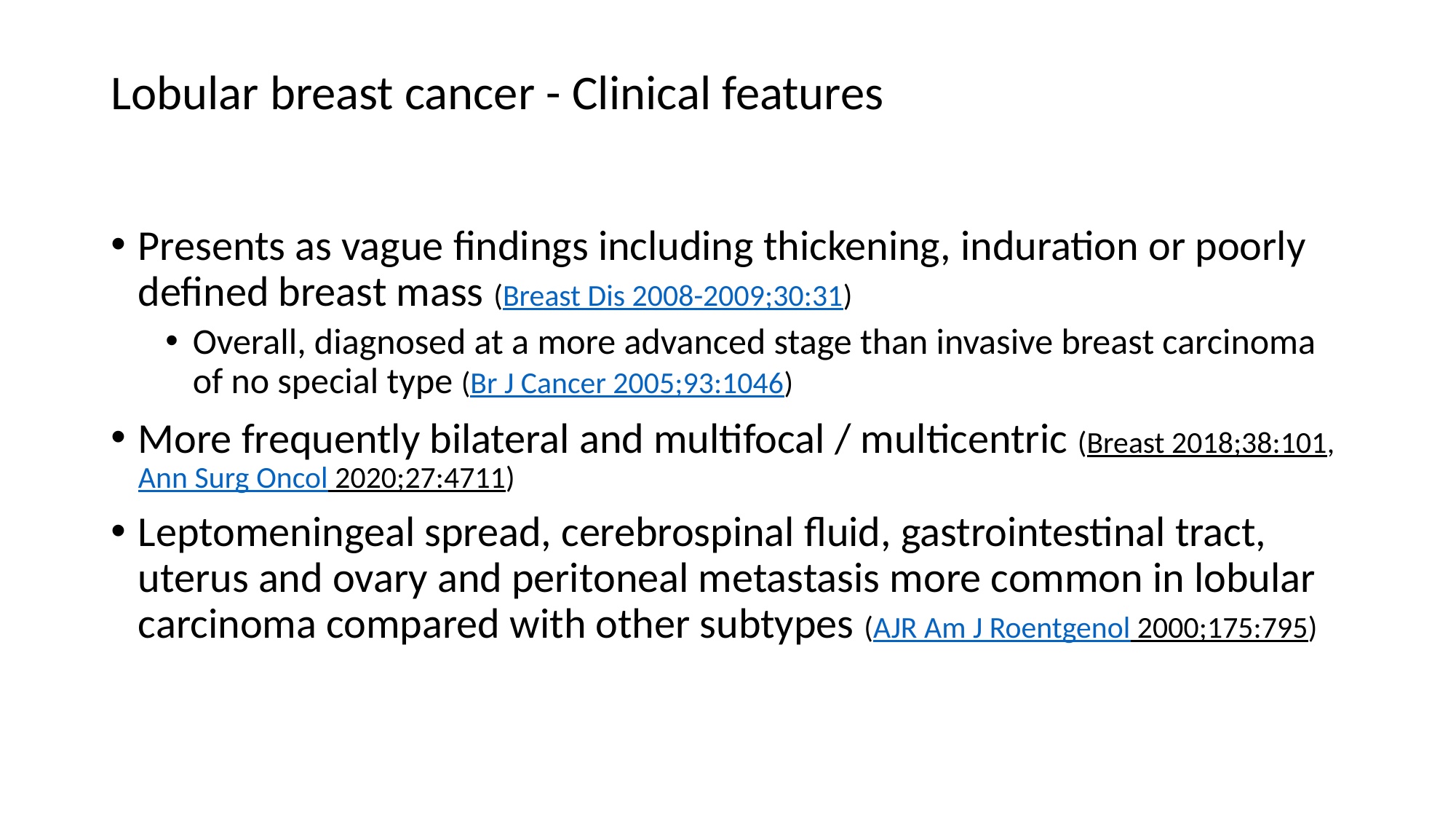

# Lobular breast cancer - Clinical features
Presents as vague findings including thickening, induration or poorly defined breast mass (Breast Dis 2008-2009;30:31)
Overall, diagnosed at a more advanced stage than invasive breast carcinoma of no special type (Br J Cancer 2005;93:1046)
More frequently bilateral and multifocal / multicentric (Breast 2018;38:101, Ann Surg Oncol 2020;27:4711)
Leptomeningeal spread, cerebrospinal fluid, gastrointestinal tract, uterus and ovary and peritoneal metastasis more common in lobular carcinoma compared with other subtypes (AJR Am J Roentgenol 2000;175:795)